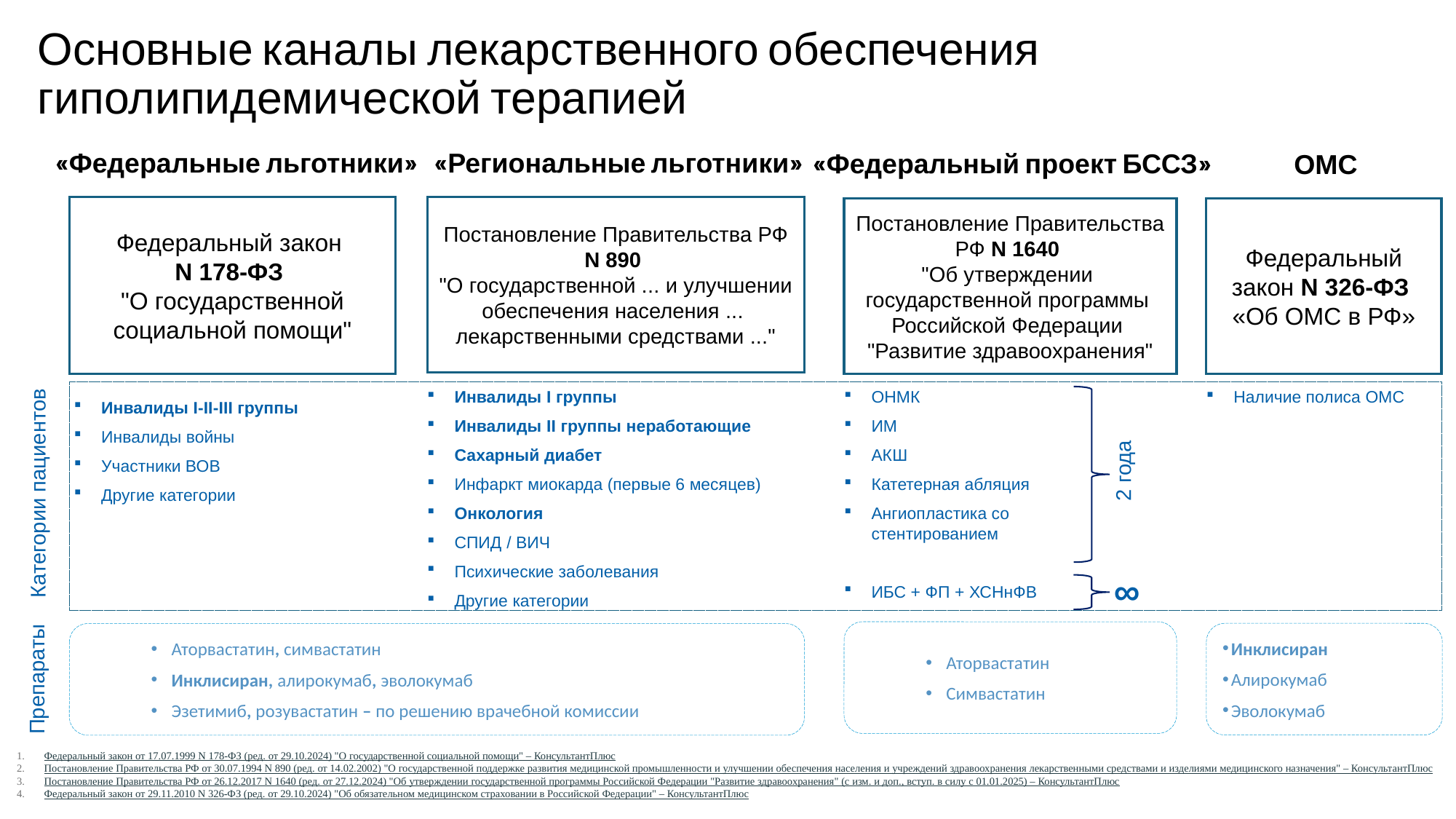

# Основные каналы лекарственного обеспечения гиполипидемической терапией
«Региональные льготники»
«Федеральные льготники»
«Федеральный проект БССЗ»
ОМС
Федеральный закон
N 178-ФЗ
"О государственной социальной помощи"
Постановление Правительства РФ
N 890
"О государственной ... и улучшении обеспечения населения ...
лекарственными средствами ..."
Постановление Правительства РФ N 1640
"Об утверждении
государственной программы
Российской Федерации
"Развитие здравоохранения"
Федеральный закон N 326-ФЗ
«Об ОМС в РФ»

Инвалиды I группы
Инвалиды II группы неработающие
Сахарный диабет
Инфаркт миокарда (первые 6 месяцев)
Онкология
СПИД / ВИЧ
Психические заболевания
Другие категории
ОНМК
ИМ
АКШ
Катетерная абляция
Ангиопластика со стентированием

ИБС + ФП + ХСНнФВ

Наличие полиса ОМС
Инвалиды I-II-III группы
Инвалиды войны
Участники ВОВ
Другие категории
2 года
Категории пациентов
 ∞

Аторвастатин
Симвастатин
Инклисиран
Алирокумаб
Эволокумаб
Аторвастатин, симвастатин
Инклисиран, алирокумаб, эволокумаб
Эзетимиб, розувастатин – по решению врачебной комиссии
Препараты
Федеральный закон от 17.07.1999 N 178-ФЗ (ред. от 29.10.2024) "О государственной социальной помощи" – КонсультантПлюс
Постановление Правительства РФ от 30.07.1994 N 890 (ред. от 14.02.2002) "О государственной поддержке развития медицинской промышленности и улучшении обеспечения населения и учреждений здравоохранения лекарственными средствами и изделиями медицинского назначения" – КонсультантПлюс
Постановление Правительства РФ от 26.12.2017 N 1640 (ред. от 27.12.2024) "Об утверждении государственной программы Российской Федерации "Развитие здравоохранения" (с изм. и доп., вступ. в силу с 01.01.2025) – КонсультантПлюс
Федеральный закон от 29.11.2010 N 326-ФЗ (ред. от 29.10.2024) "Об обязательном медицинском страховании в Российской Федерации" – КонсультантПлюс